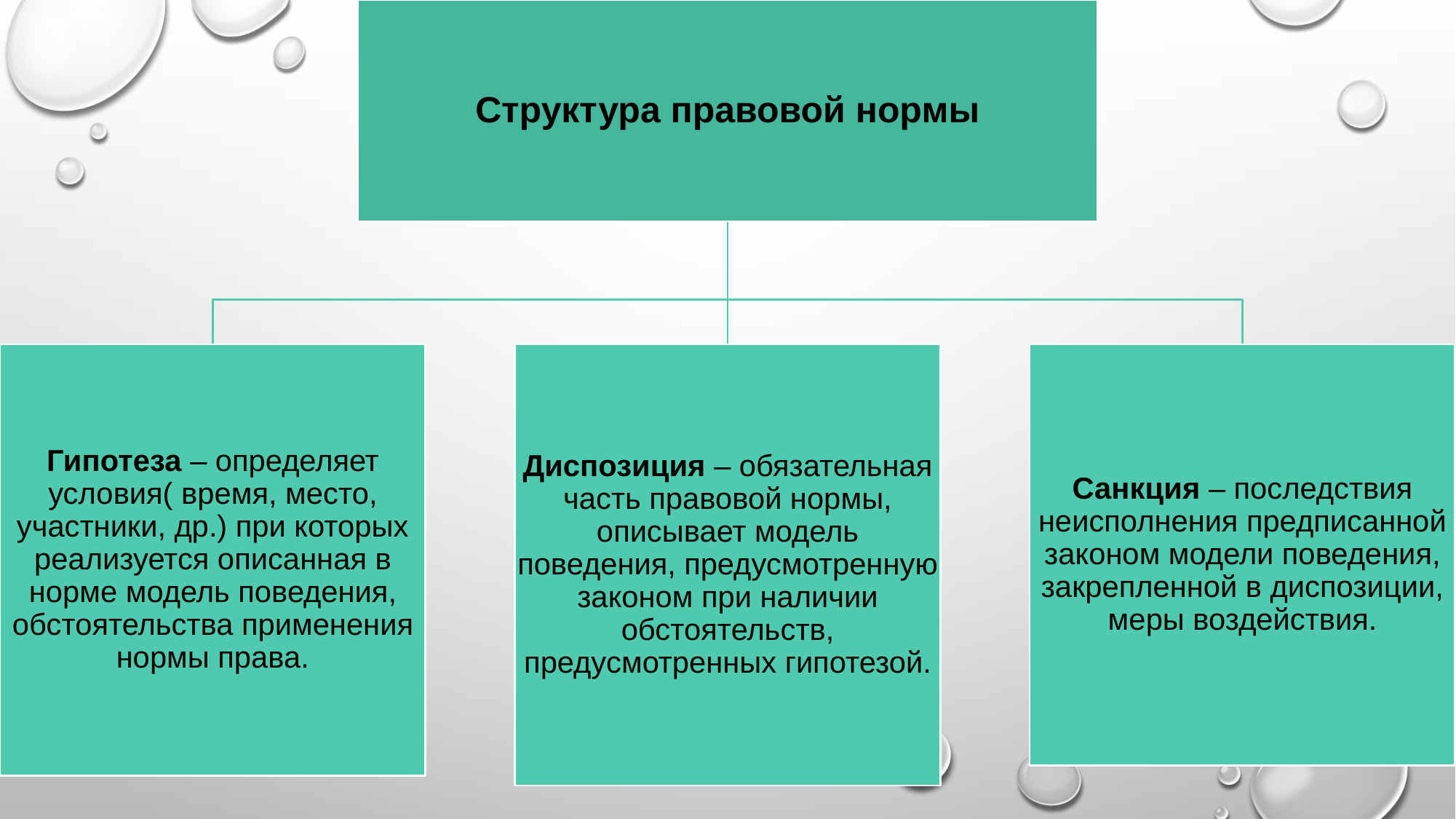

Структура правовой нормы
Гипотеза – определяет условия( время, место, участники, др.) при которых реализуется описанная в норме модель поведения, обстоятельства применения нормы права.
Диспозиция – обязательная часть правовой нормы, описывает модель поведения, предусмотренную законом при наличии обстоятельств, предусмотренных гипотезой.
Санкция – последствия неисполнения предписанной законом модели поведения, закрепленной в диспозиции, меры воздействия.